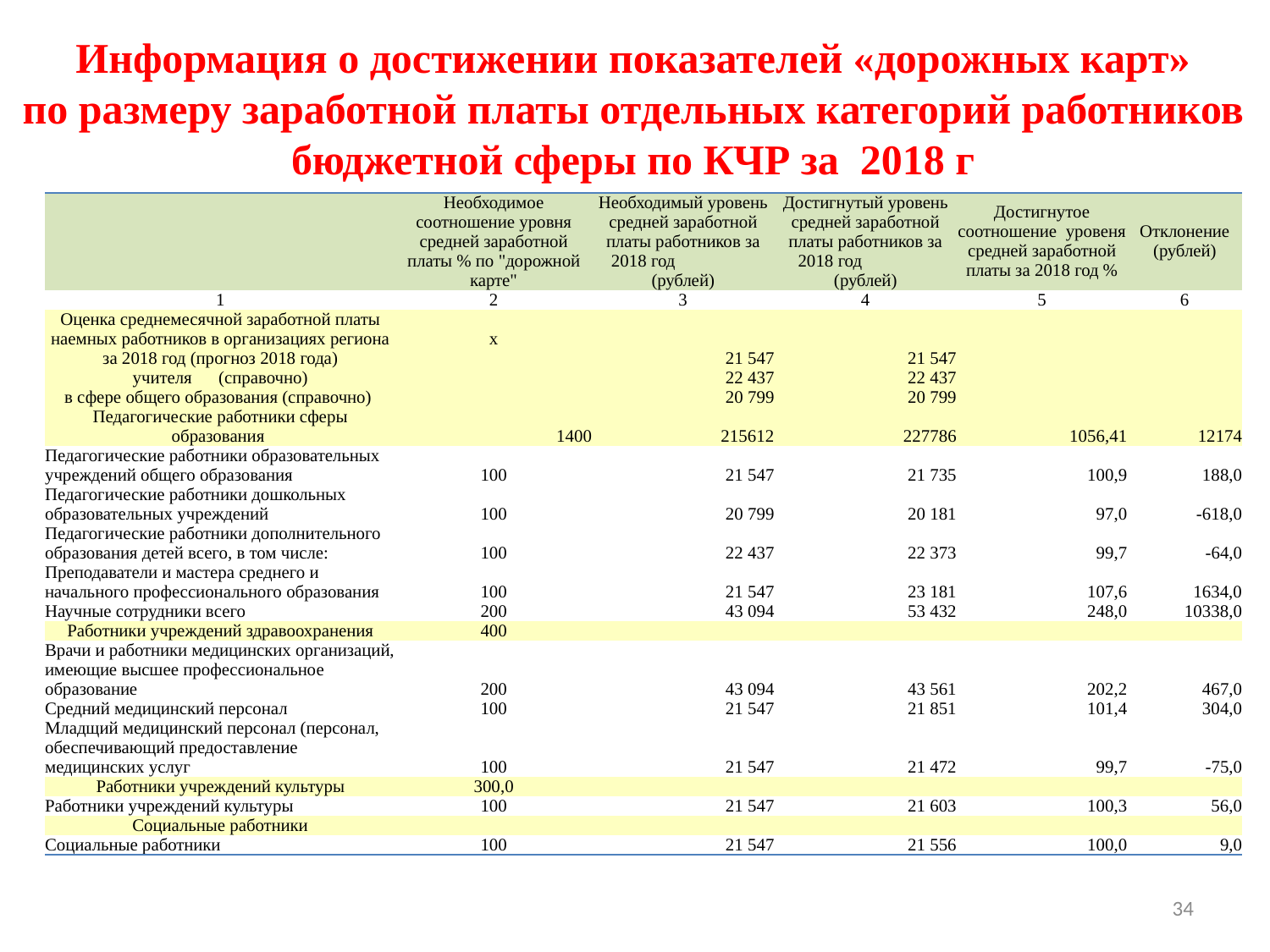

Информация о достижении показателей «дорожных карт»
по размеру заработной платы отдельных категорий работников
бюджетной сферы по КЧР за  2018 г
|  | Необходимое соотношение уровня средней заработной платы % по "дорожной карте" | Необходимый уровень средней заработной платы работников за 2018 год (рублей) | Достигнутый уровень средней заработной платы работников за 2018 год (рублей) | Достигнутое соотношение уровеня средней заработной платы за 2018 год % | Отклонение (рублей) |
| --- | --- | --- | --- | --- | --- |
| 1 | 2 | 3 | 4 | 5 | 6 |
| Оценка среднемесячной заработной платы наемных работников в организациях региона за 2018 год (прогноз 2018 года) | x | 21 547 | 21 547 |  |  |
| учителя (справочно) |  | 22 437 | 22 437 |  |  |
| в сфере общего образования (справочно) |  | 20 799 | 20 799 |  |  |
| Педагогические работники сферы образования | 1400 | 215612 | 227786 | 1056,41 | 12174 |
| Педагогические работники образовательных учреждений общего образования | 100 | 21 547 | 21 735 | 100,9 | 188,0 |
| Педагогические работники дошкольных образовательных учреждений | 100 | 20 799 | 20 181 | 97,0 | -618,0 |
| Педагогические работники дополнительного образования детей всего, в том числе: | 100 | 22 437 | 22 373 | 99,7 | -64,0 |
| Преподаватели и мастера среднего и начального профессионального образования | 100 | 21 547 | 23 181 | 107,6 | 1634,0 |
| Научные сотрудники всего | 200 | 43 094 | 53 432 | 248,0 | 10338,0 |
| Работники учреждений здравоохранения | 400 |  |  |  |  |
| Врачи и работники медицинских организаций, имеющие высшее профессиональное образование | 200 | 43 094 | 43 561 | 202,2 | 467,0 |
| Средний медицинский персонал | 100 | 21 547 | 21 851 | 101,4 | 304,0 |
| Младщий медицинский персонал (персонал, обеспечивающий предоставление медицинских услуг | 100 | 21 547 | 21 472 | 99,7 | -75,0 |
| Работники учреждений культуры | 300,0 |  |  |  |  |
| Работники учреждений культуры | 100 | 21 547 | 21 603 | 100,3 | 56,0 |
| Социальные работники |  |  |  |  |  |
| Социальные работники | 100 | 21 547 | 21 556 | 100,0 | 9,0 |
34